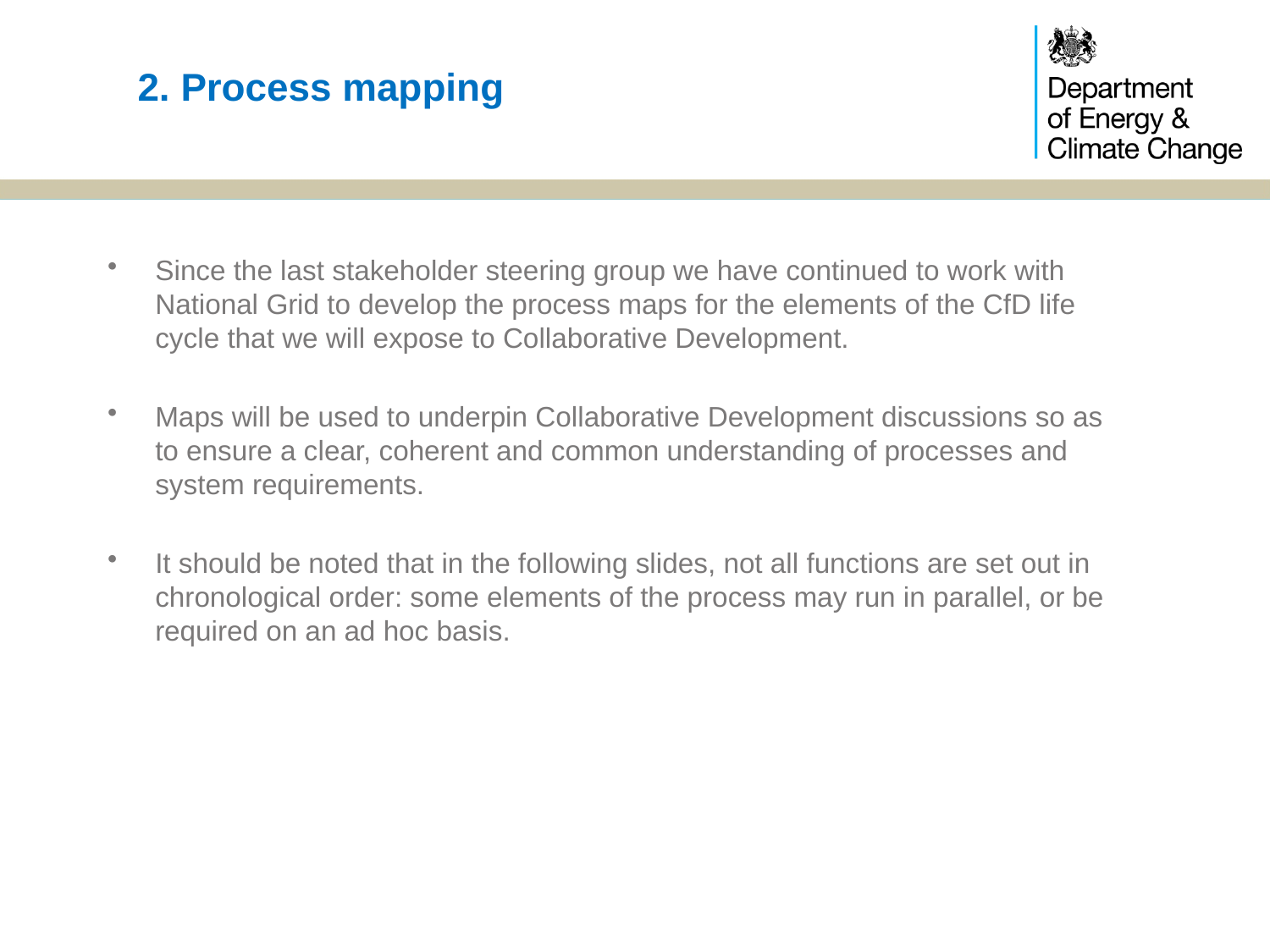

# 2. Process mapping
Since the last stakeholder steering group we have continued to work with National Grid to develop the process maps for the elements of the CfD life cycle that we will expose to Collaborative Development.

Maps will be used to underpin Collaborative Development discussions so as to ensure a clear, coherent and common understanding of processes and system requirements.

It should be noted that in the following slides, not all functions are set out in chronological order: some elements of the process may run in parallel, or be required on an ad hoc basis.